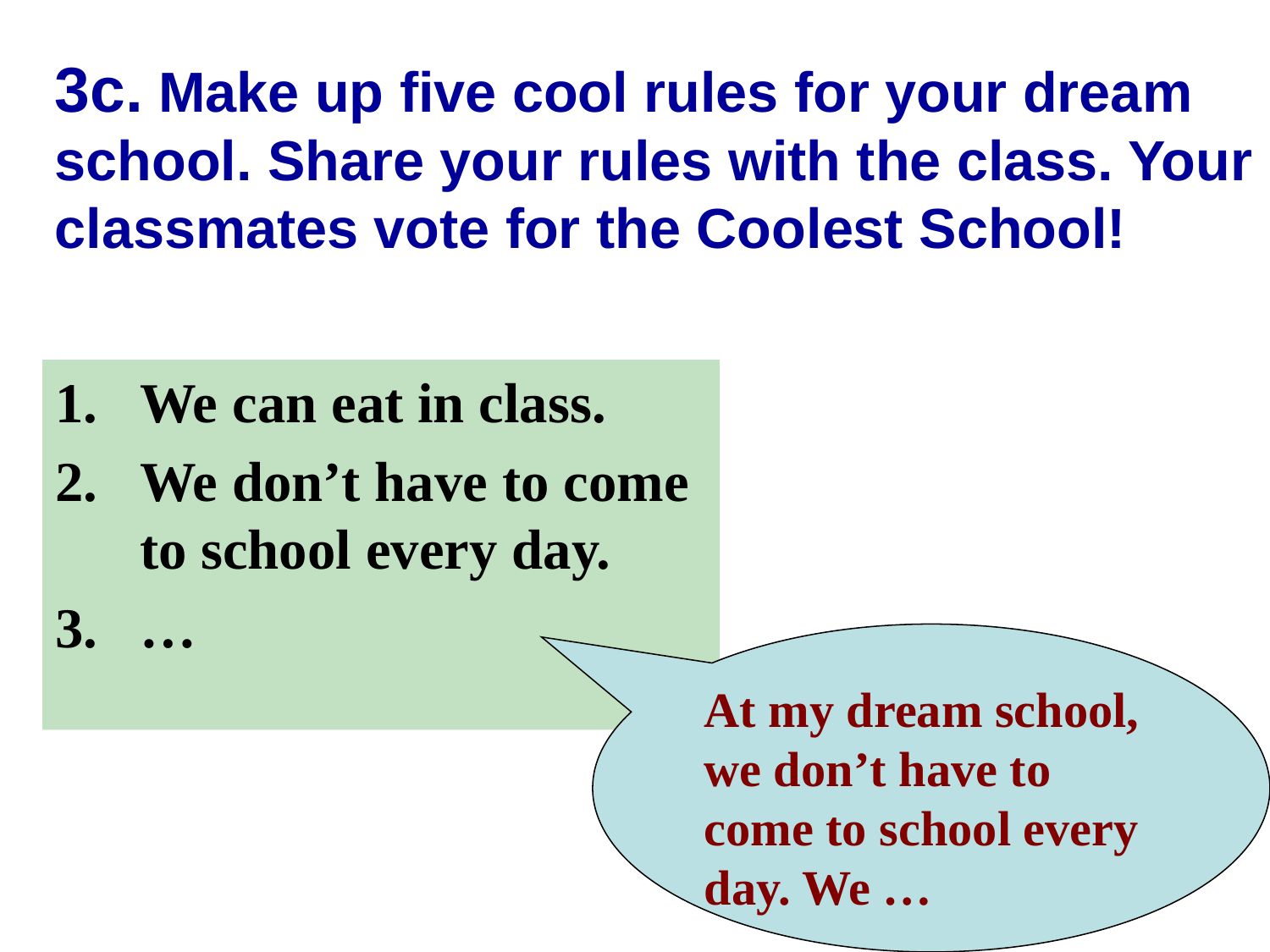

3c. Make up five cool rules for your dream school. Share your rules with the class. Your classmates vote for the Coolest School!
We can eat in class.
We don’t have to come to school every day.
…
At my dream school, we don’t have to come to school every day. We …